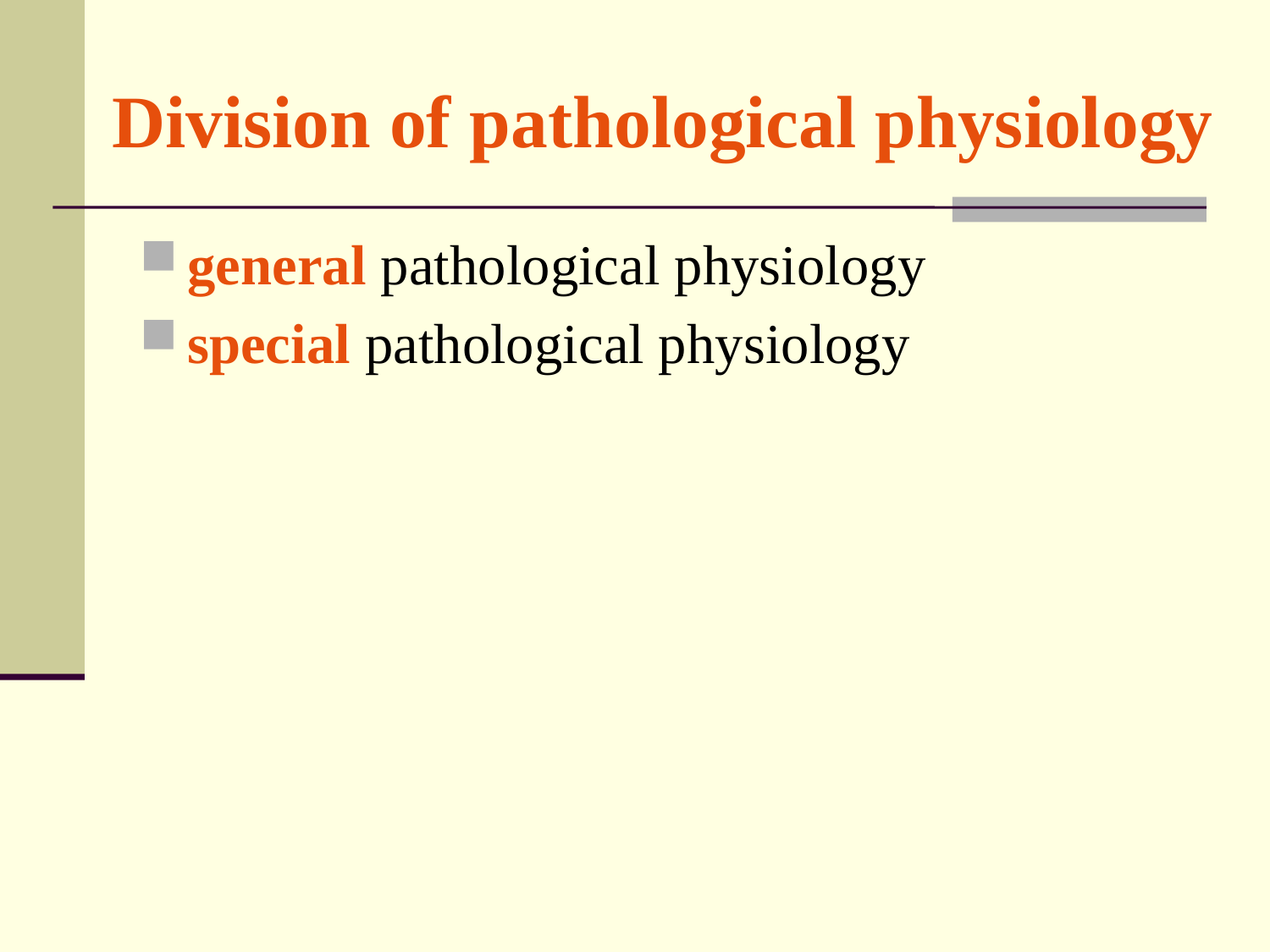

# Division of pathological physiology
general pathological physiology
special pathological physiology